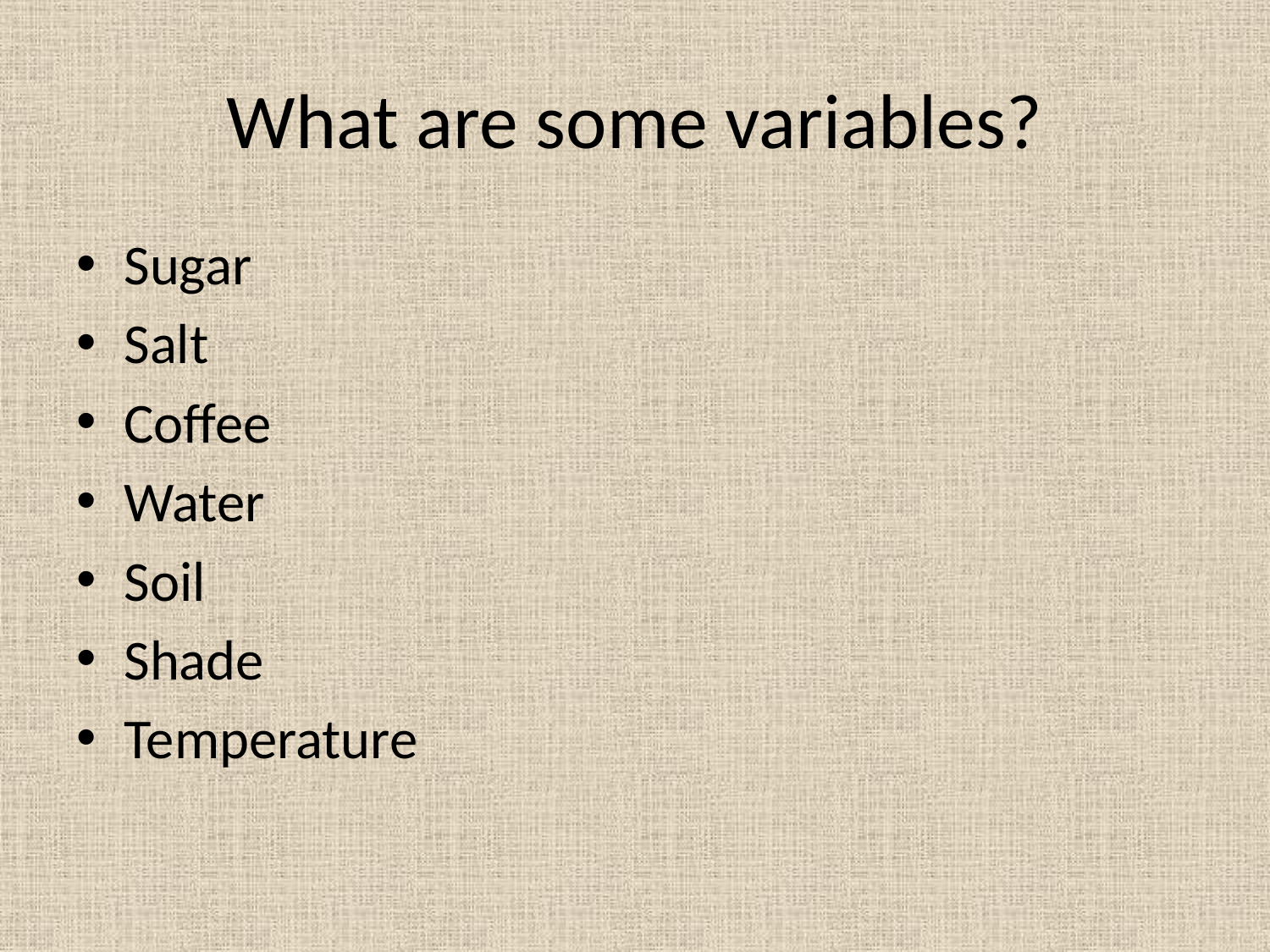

# What are some variables?
Sugar
Salt
Coffee
Water
Soil
Shade
Temperature